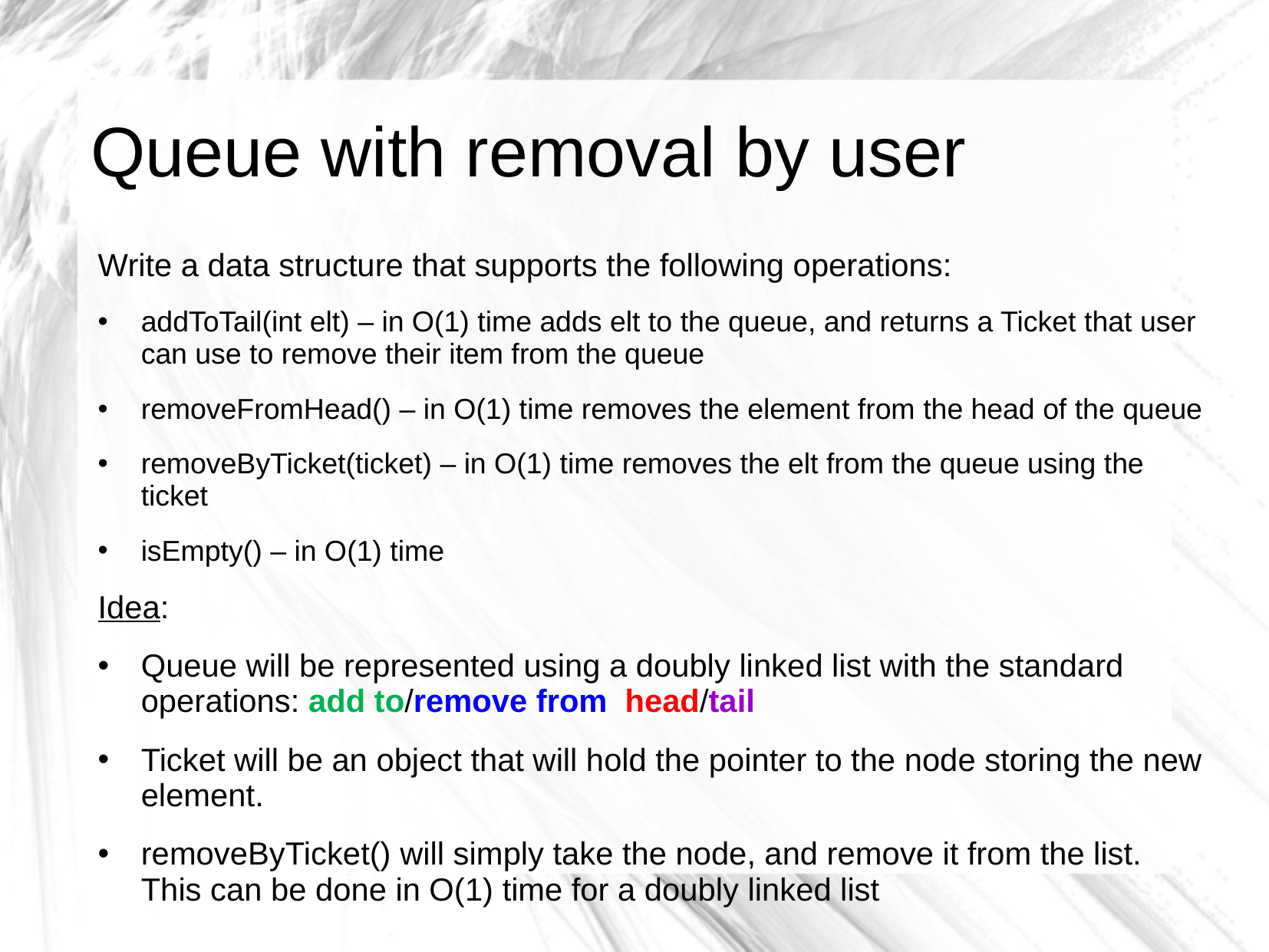

# Queue with removal by user
Write a data structure that supports the following operations:
addToTail(int elt) – in O(1) time adds elt to the queue, and returns a Ticket that user can use to remove their item from the queue
removeFromHead() – in O(1) time removes the element from the head of the queue
removeByTicket(ticket) – in O(1) time removes the elt from the queue using the ticket
isEmpty() – in O(1) time
Idea:
Queue will be represented using a doubly linked list with the standard operations: add to/remove from  head/tail
Ticket will be an object that will hold the pointer to the node storing the new element.
removeByTicket() will simply take the node, and remove it from the list.
This can be done in O(1) time for a doubly linked list